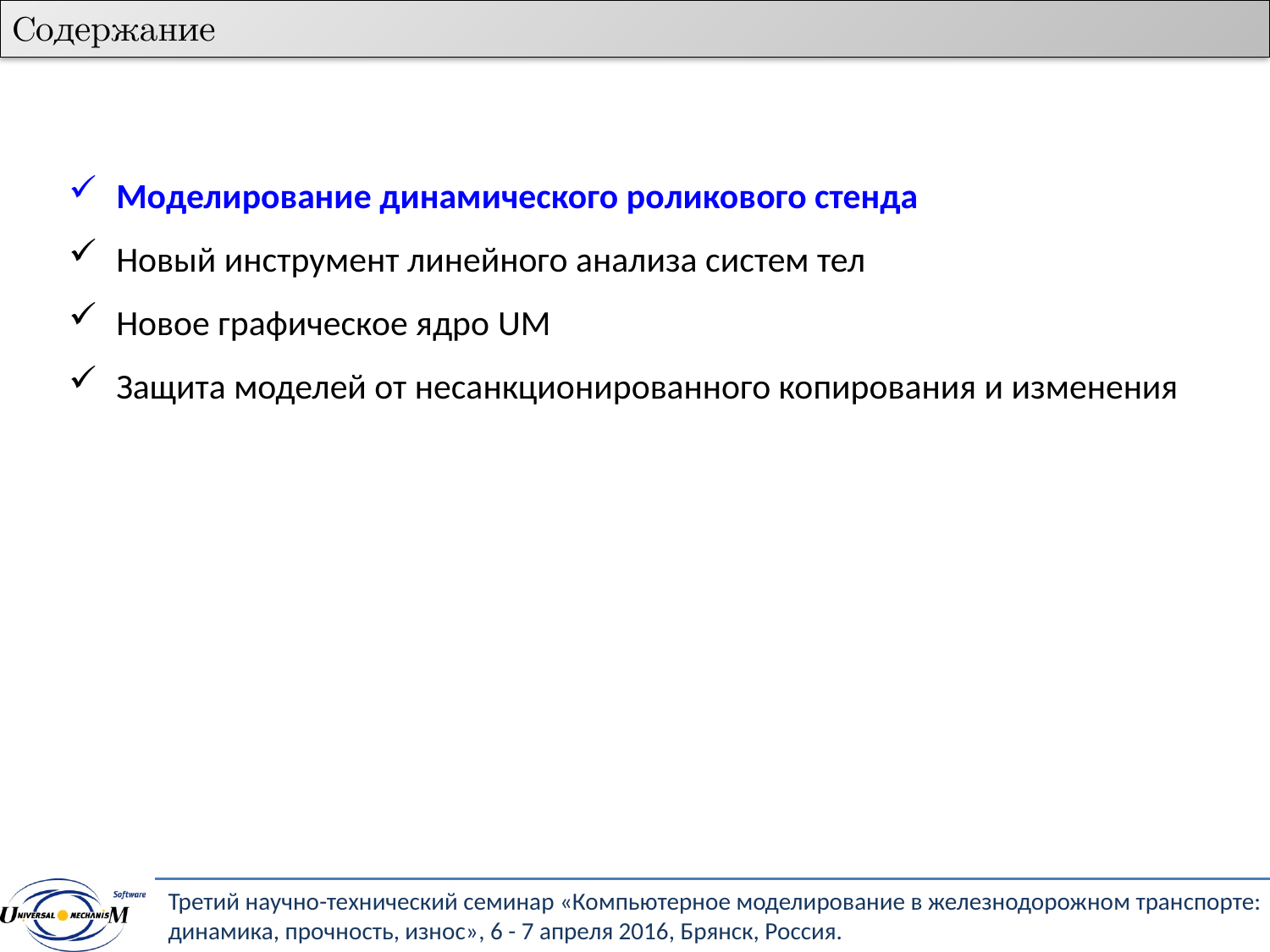

Содержание
Моделирование динамического роликового стенда
Новый инструмент линейного анализа систем тел
Новое графическое ядро UM
Защита моделей от несанкционированного копирования и изменения